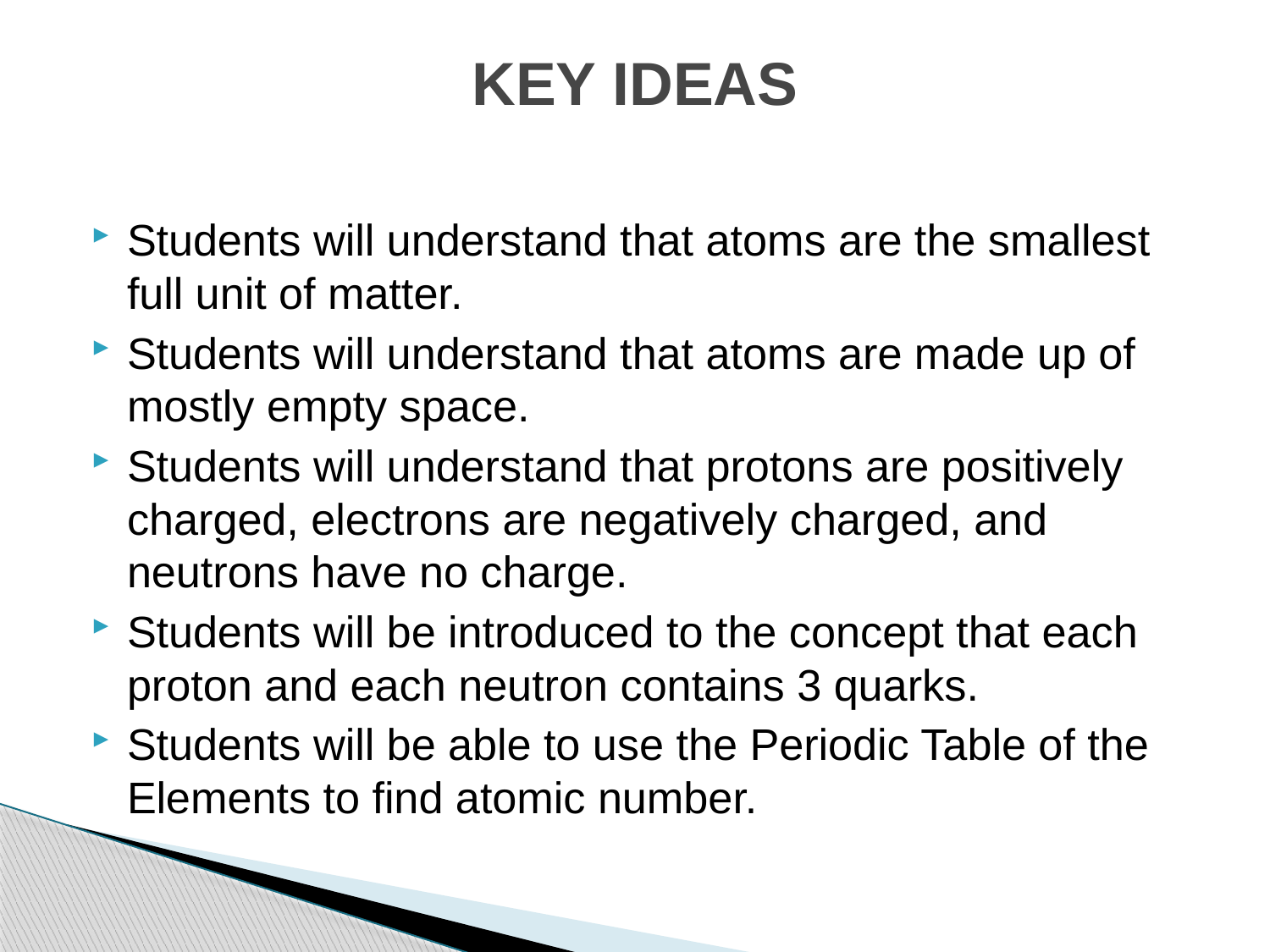

# KEY IDEAS
Students will understand that atoms are the smallest full unit of matter.
Students will understand that atoms are made up of mostly empty space.
Students will understand that protons are positively charged, electrons are negatively charged, and neutrons have no charge.
Students will be introduced to the concept that each proton and each neutron contains 3 quarks.
Students will be able to use the Periodic Table of the Elements to find atomic number.